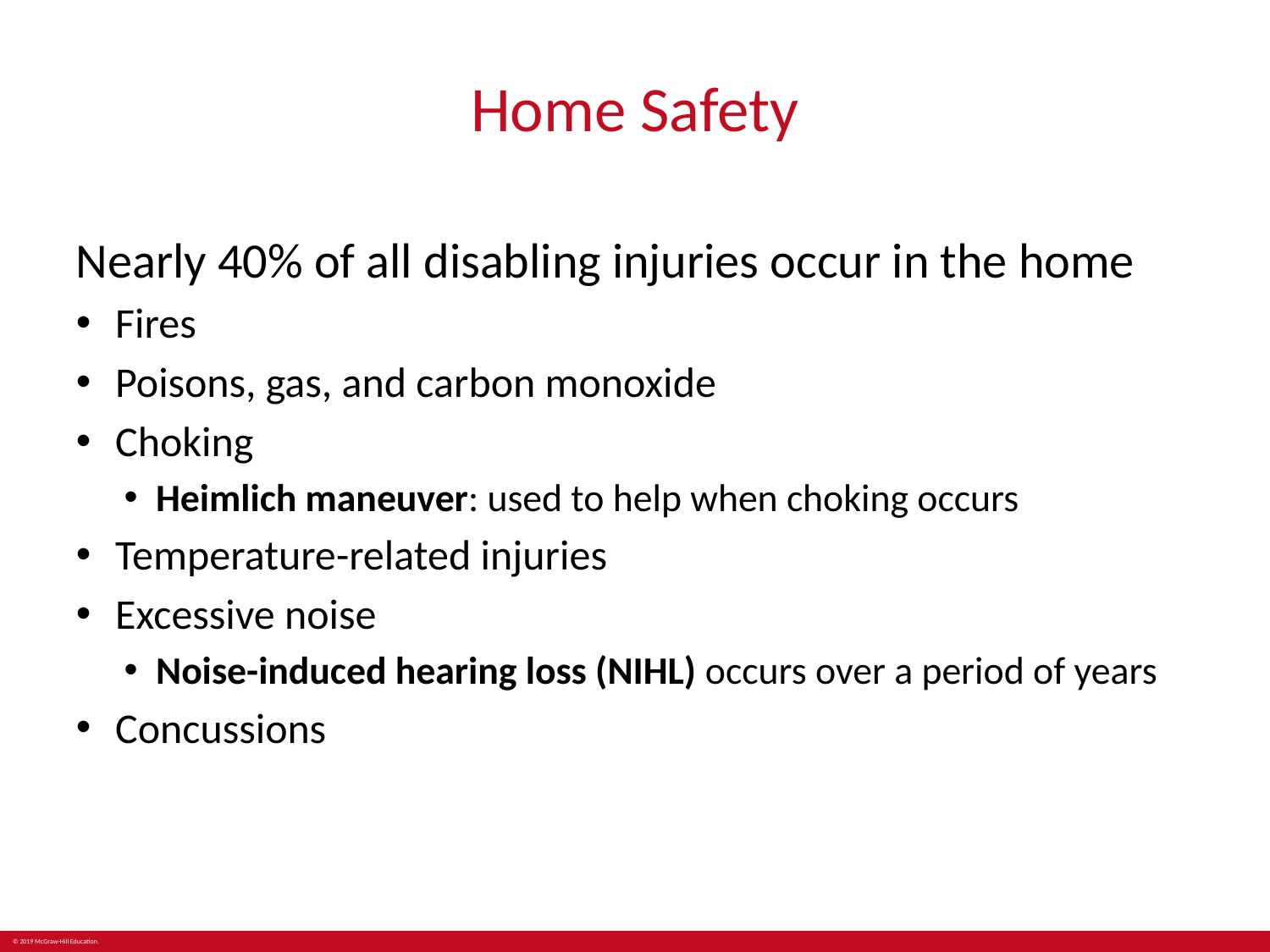

# Home Safety
Nearly 40% of all disabling injuries occur in the home
Fires
Poisons, gas, and carbon monoxide
Choking
Heimlich maneuver: used to help when choking occurs
Temperature-related injuries
Excessive noise
Noise-induced hearing loss (NIHL) occurs over a period of years
Concussions